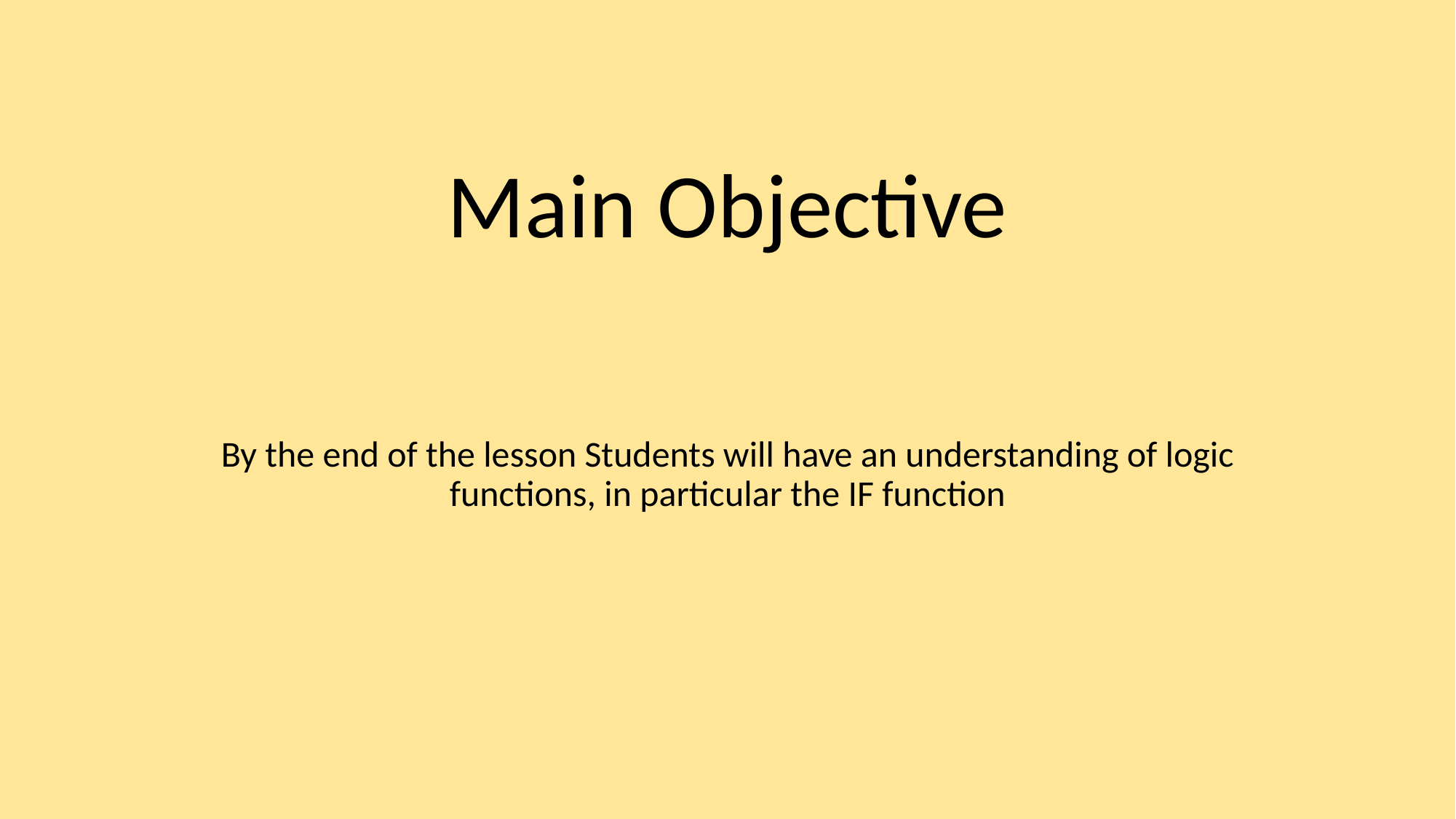

# Main Objective
By the end of the lesson Students will have an understanding of logic functions, in particular the IF function